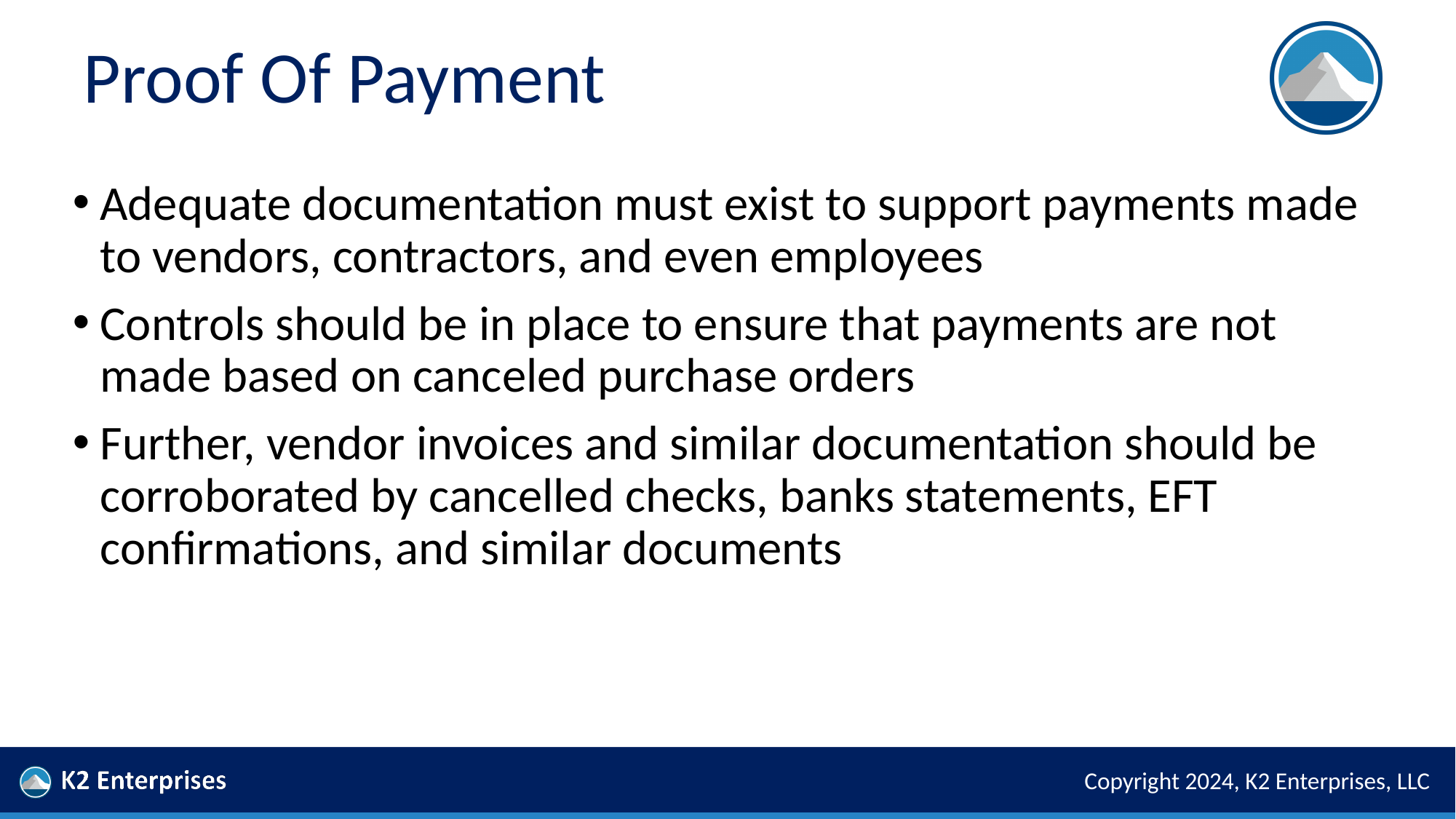

# Proof Of Payment
Adequate documentation must exist to support payments made to vendors, contractors, and even employees
Controls should be in place to ensure that payments are not made based on canceled purchase orders
Further, vendor invoices and similar documentation should be corroborated by cancelled checks, banks statements, EFT confirmations, and similar documents